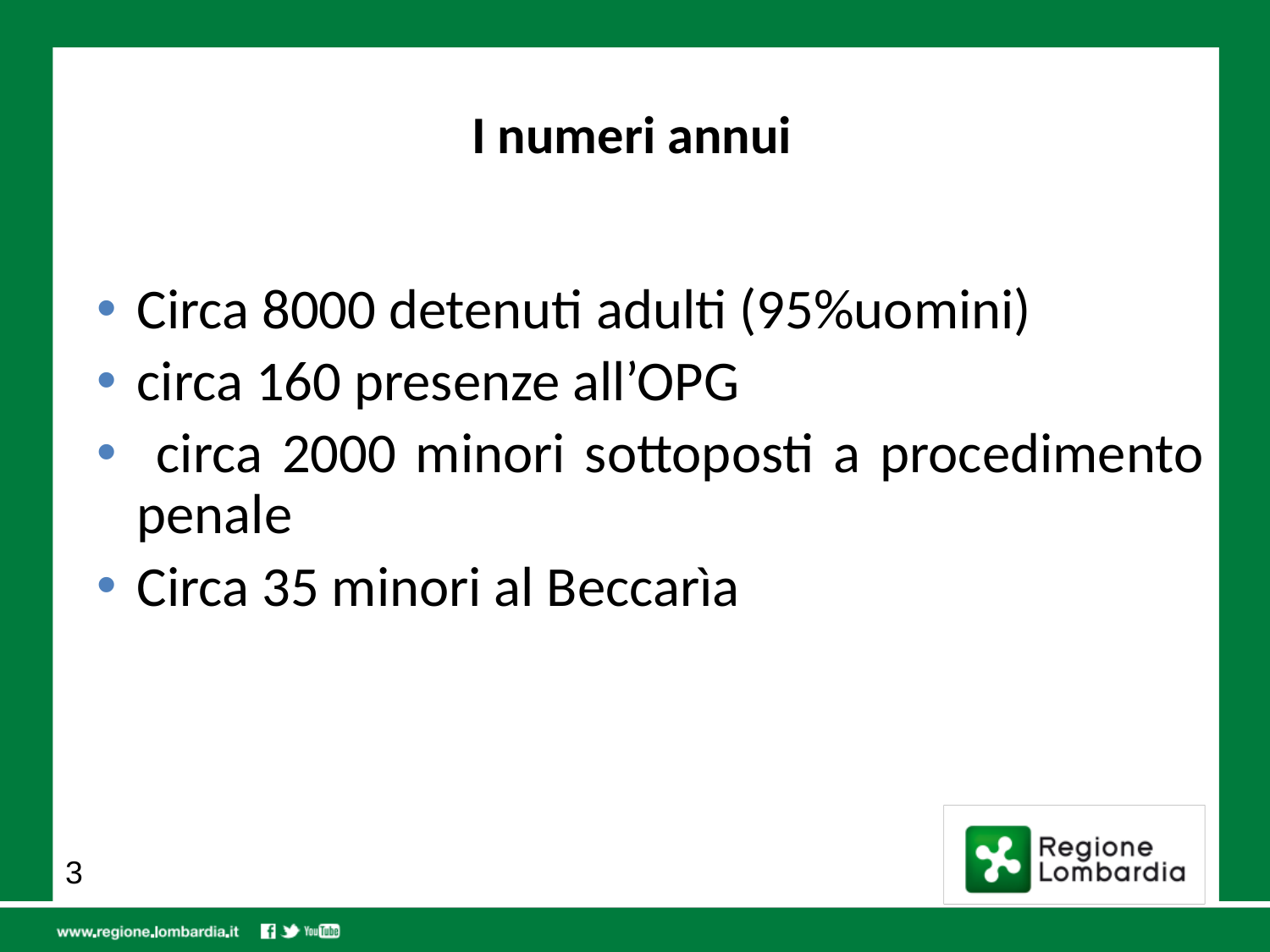

# I numeri annui
Circa 8000 detenuti adulti (95%uomini)
circa 160 presenze all’OPG
 circa 2000 minori sottoposti a procedimento penale
Circa 35 minori al Beccarìa
3